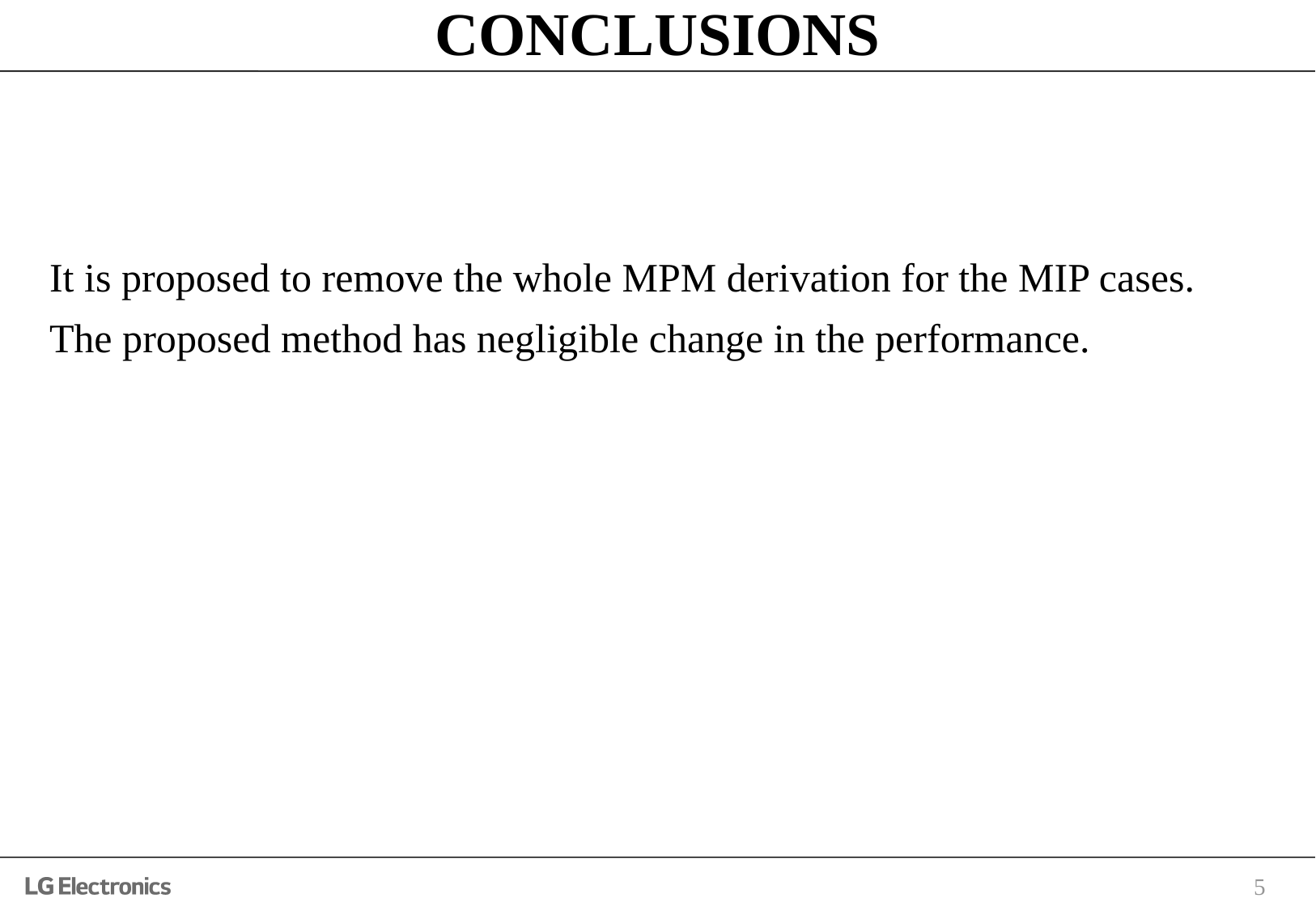

# CONCLUSIONS

It is proposed to remove the whole MPM derivation for the MIP cases.
The proposed method has negligible change in the performance.
5